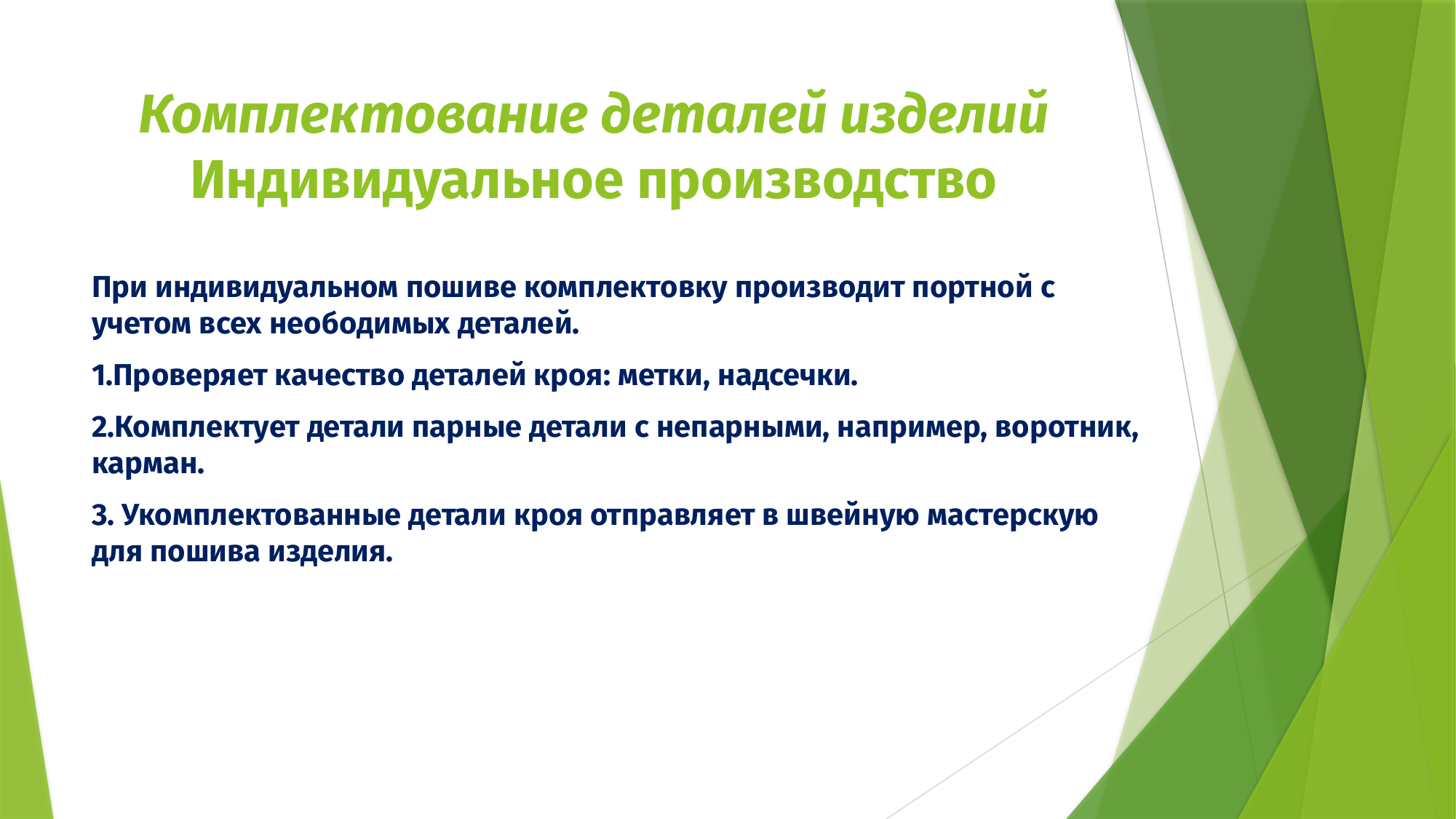

# Комплектование деталей изделий Индивидуальное производство
При индивидуальном пошиве комплектовку производит портной с учетом всех неободимых деталей.
1.Проверяет качество деталей кроя: метки, надсечки.
2.Комплектует детали парные детали с непарными, например, воротник, карман.
3. Укомплектованные детали кроя отправляет в швейную мастерскую для пошива изделия.